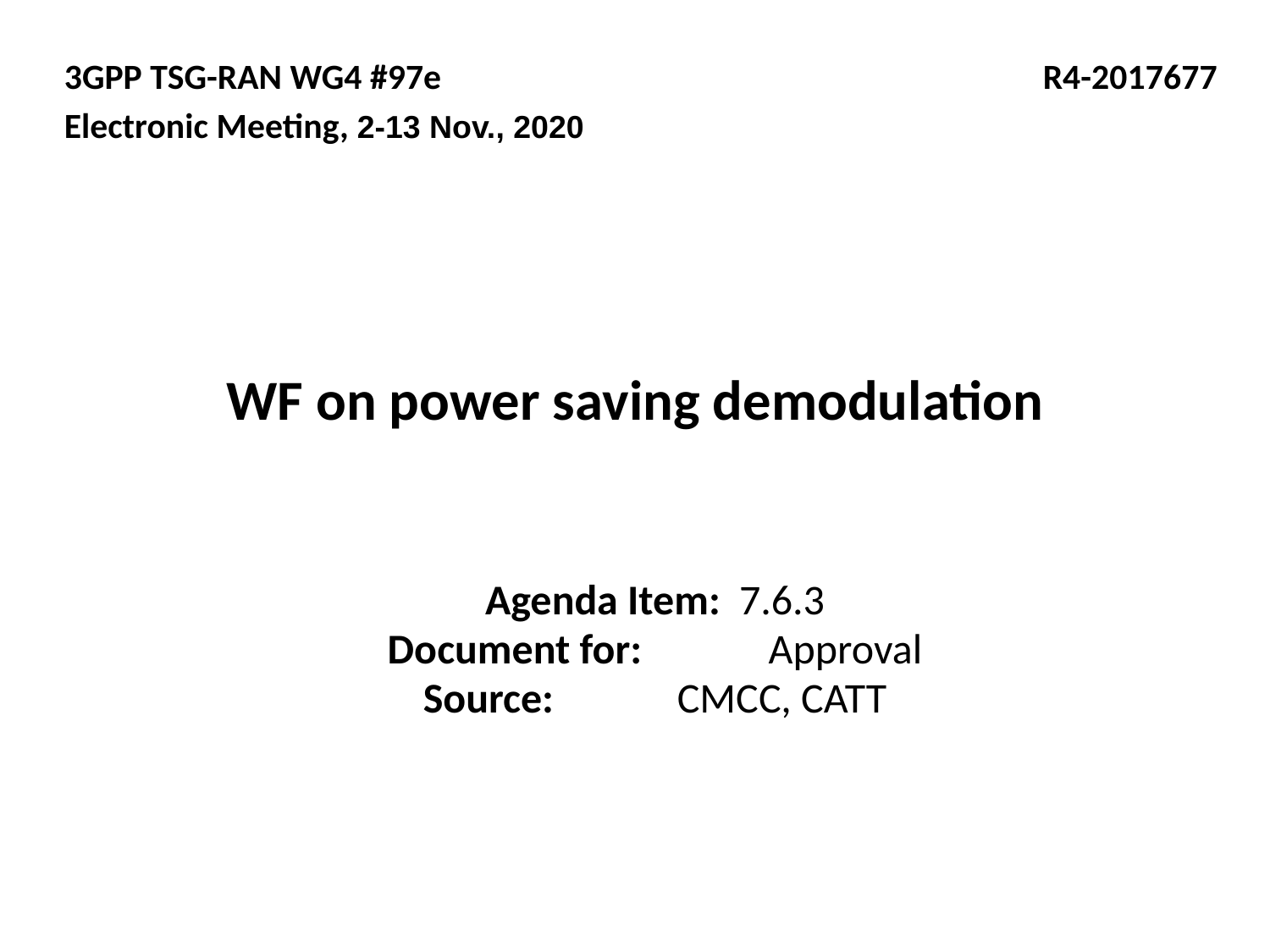

3GPP TSG-RAN WG4 #97e				                           R4-2017677
Electronic Meeting, 2-13 Nov., 2020
# WF on power saving demodulation
Agenda Item:	7.6.3
Document for:	Approval
Source: 	CMCC, CATT